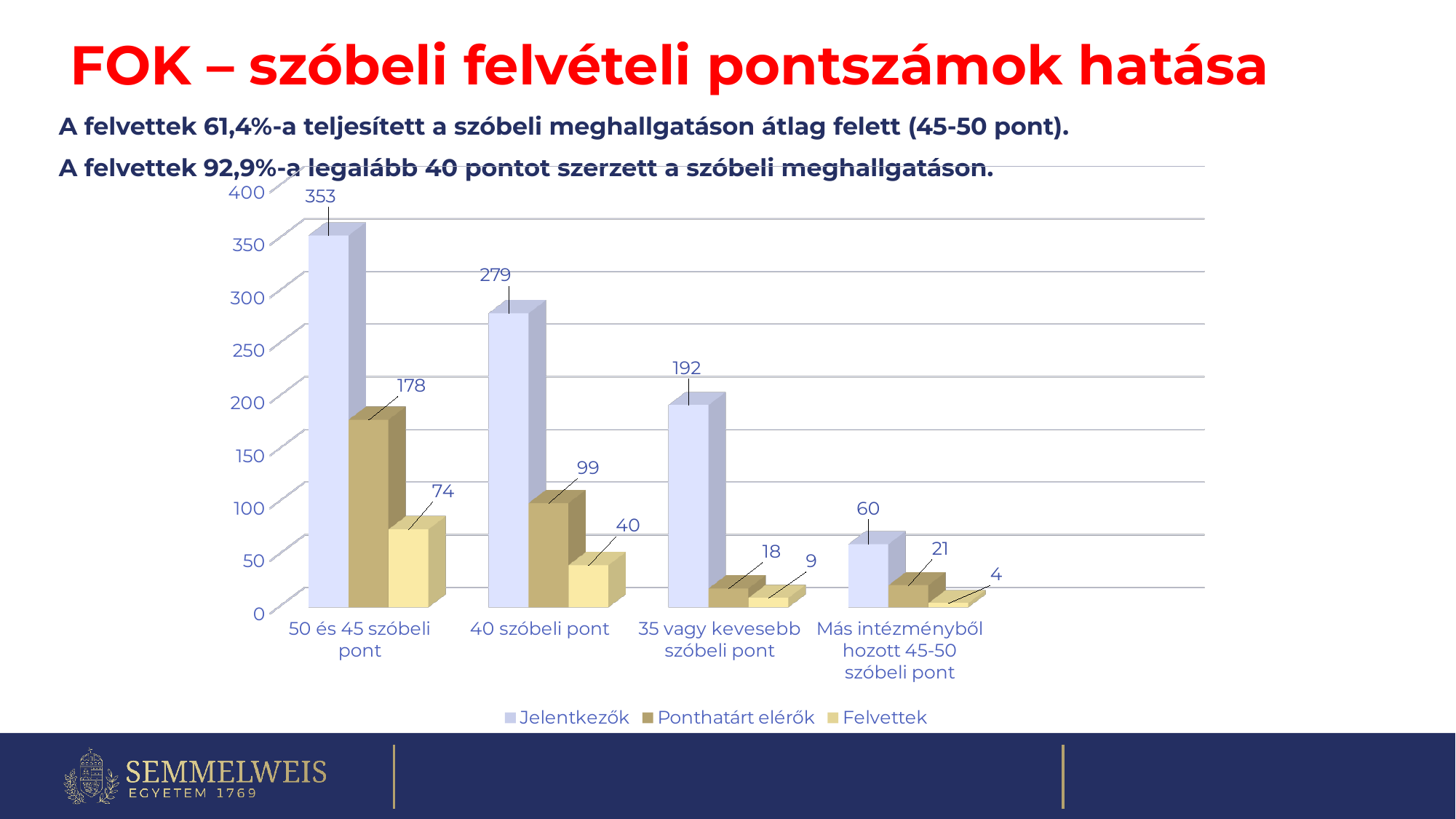

FOK – szóbeli felvételi pontszámok hatása

A felvettek 61,4%-a teljesített a szóbeli meghallgatáson átlag felett (45-50 pont).
A felvettek 92,9%-a legalább 40 pontot szerzett a szóbeli meghallgatáson.

[unsupported chart]